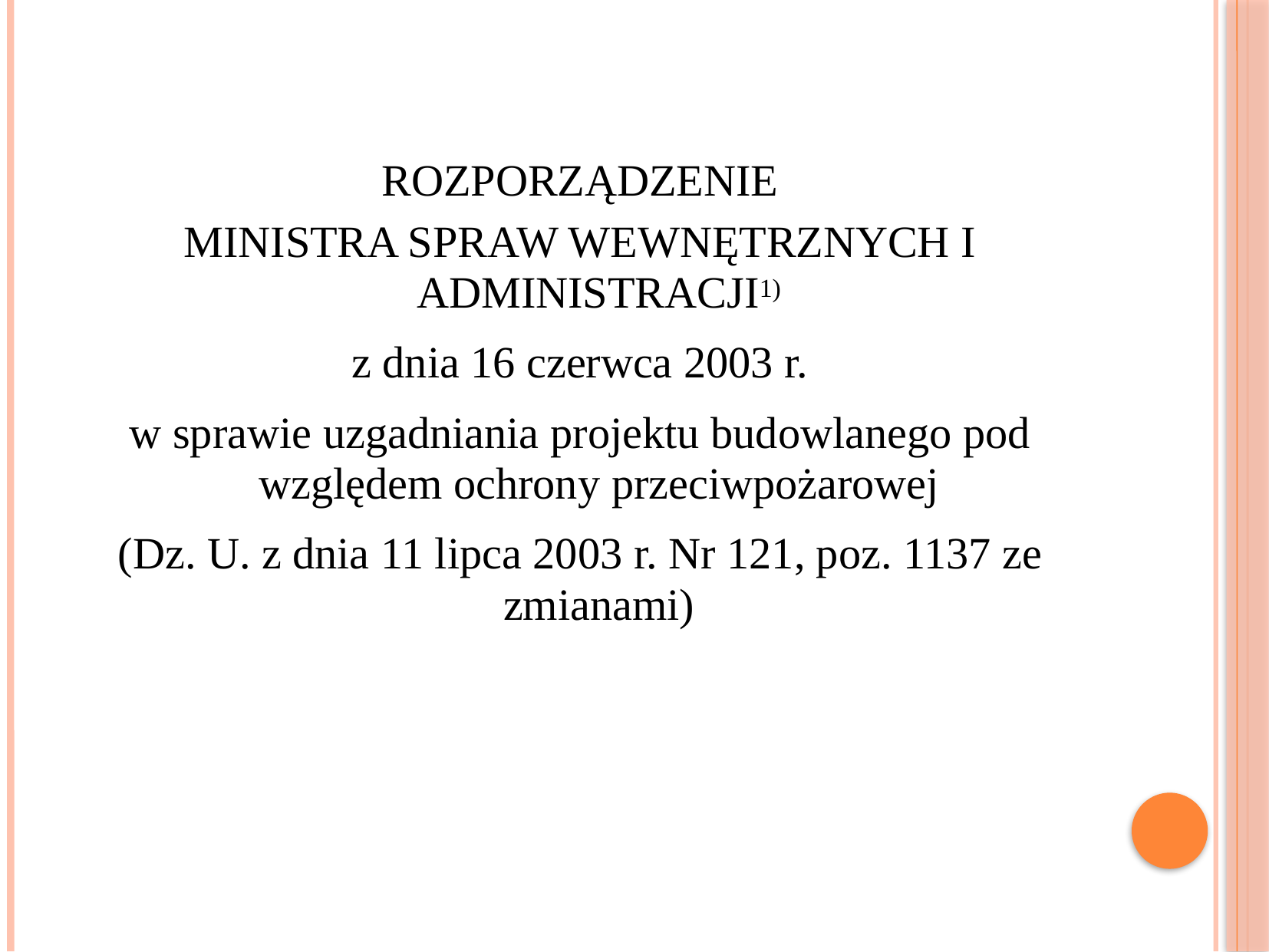

ROZPORZĄDZENIE
MINISTRA SPRAW WEWNĘTRZNYCH I ADMINISTRACJI1)
z dnia 16 czerwca 2003 r.
w sprawie uzgadniania projektu budowlanego pod względem ochrony przeciwpożarowej
(Dz. U. z dnia 11 lipca 2003 r. Nr 121, poz. 1137 ze zmianami)